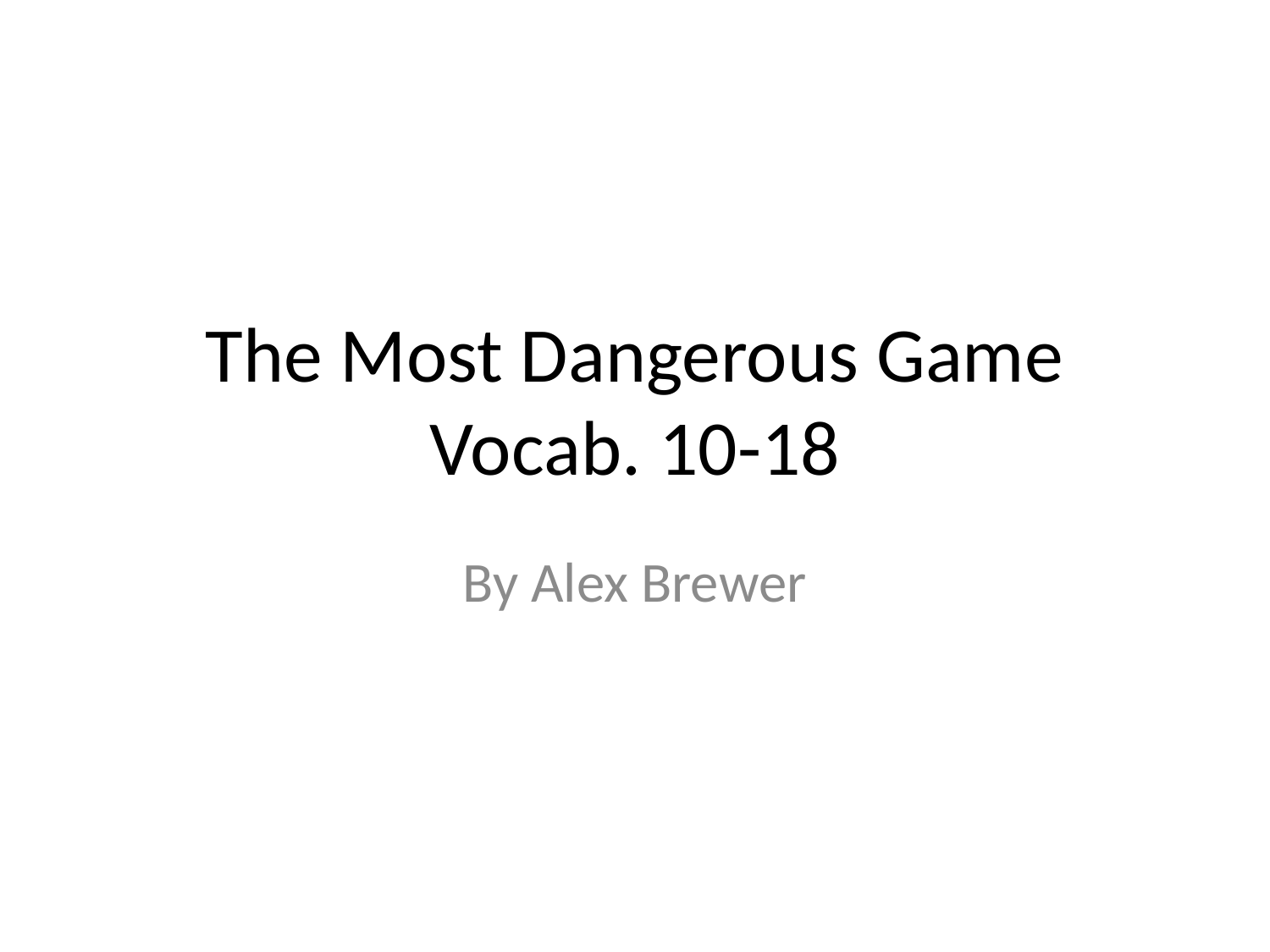

# The Most Dangerous Game Vocab. 10-18
By Alex Brewer